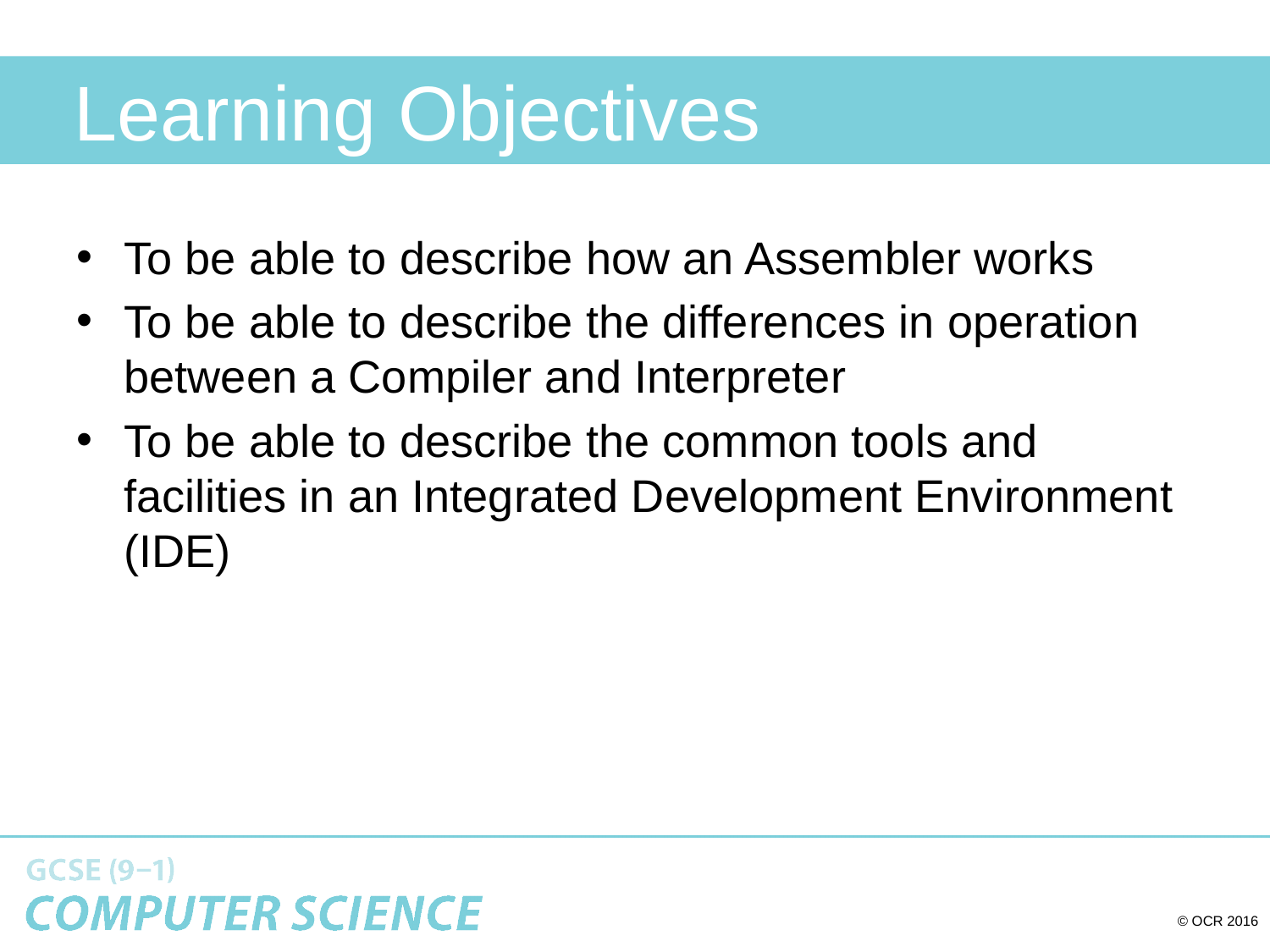

# Learning Objectives
To be able to describe how an Assembler works
To be able to describe the differences in operation between a Compiler and Interpreter
To be able to describe the common tools and facilities in an Integrated Development Environment (IDE)